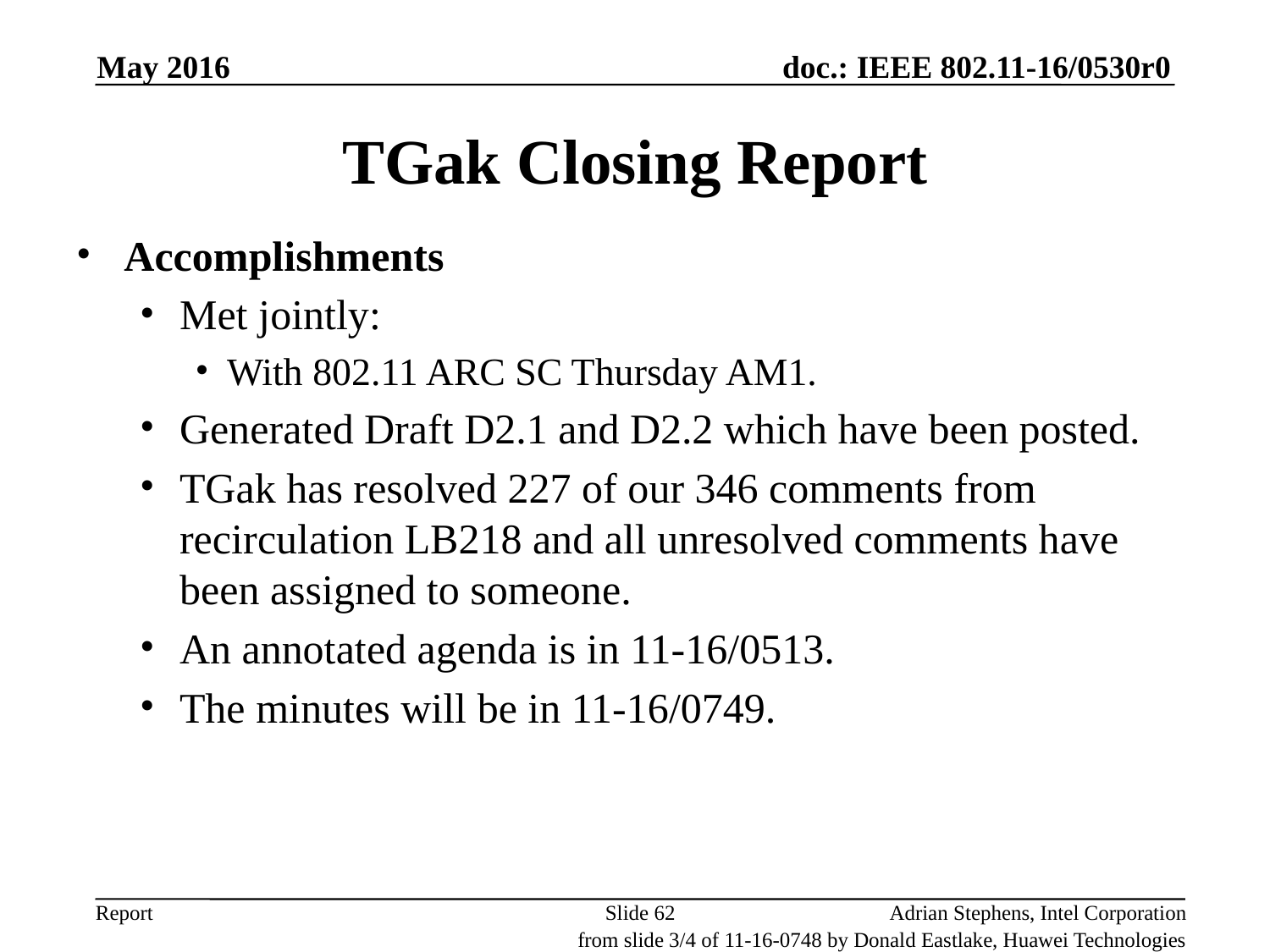

May 2016
# TGak Closing Report
Accomplishments
Met jointly:
With 802.11 ARC SC Thursday AM1.
Generated Draft D2.1 and D2.2 which have been posted.
TGak has resolved 227 of our 346 comments from recirculation LB218 and all unresolved comments have been assigned to someone.
An annotated agenda is in 11-16/0513.
The minutes will be in 11-16/0749.
Slide 62
Adrian Stephens, Intel Corporation
from slide 3/4 of 11-16-0748 by Donald Eastlake, Huawei Technologies